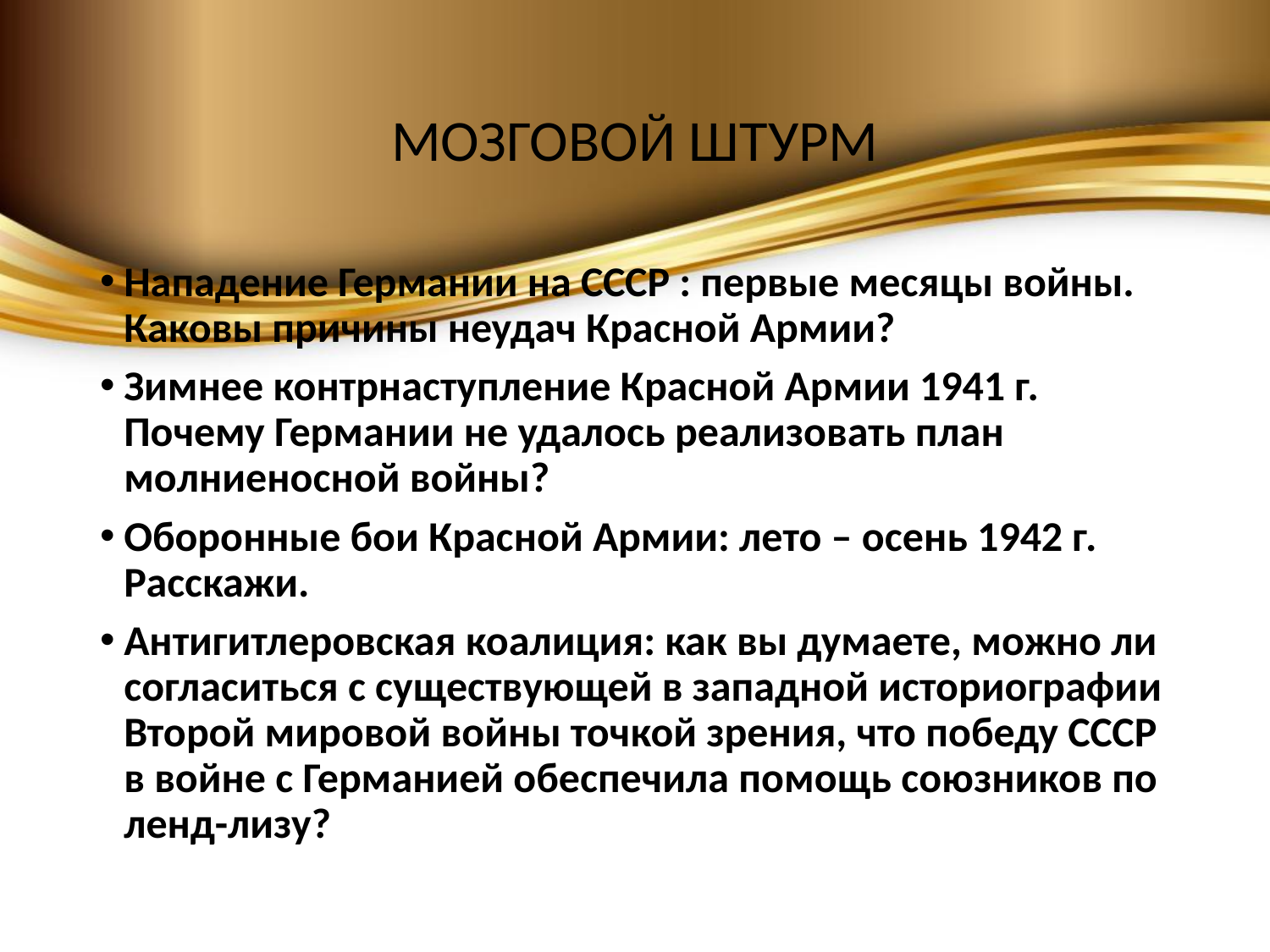

# МОЗГОВОЙ ШТУРМ
Нападение Германии на СССР : первые месяцы войны. Каковы причины неудач Красной Армии?
Зимнее контрнаступление Красной Армии 1941 г. Почему Германии не удалось реализовать план молниеносной войны?
Оборонные бои Красной Армии: лето – осень 1942 г. Расскажи.
Антигитлеровская коалиция: как вы думаете, можно ли согласиться с существующей в западной историографии Второй мировой войны точкой зрения, что победу СССР в войне с Германией обеспечила помощь союзников по ленд-лизу?